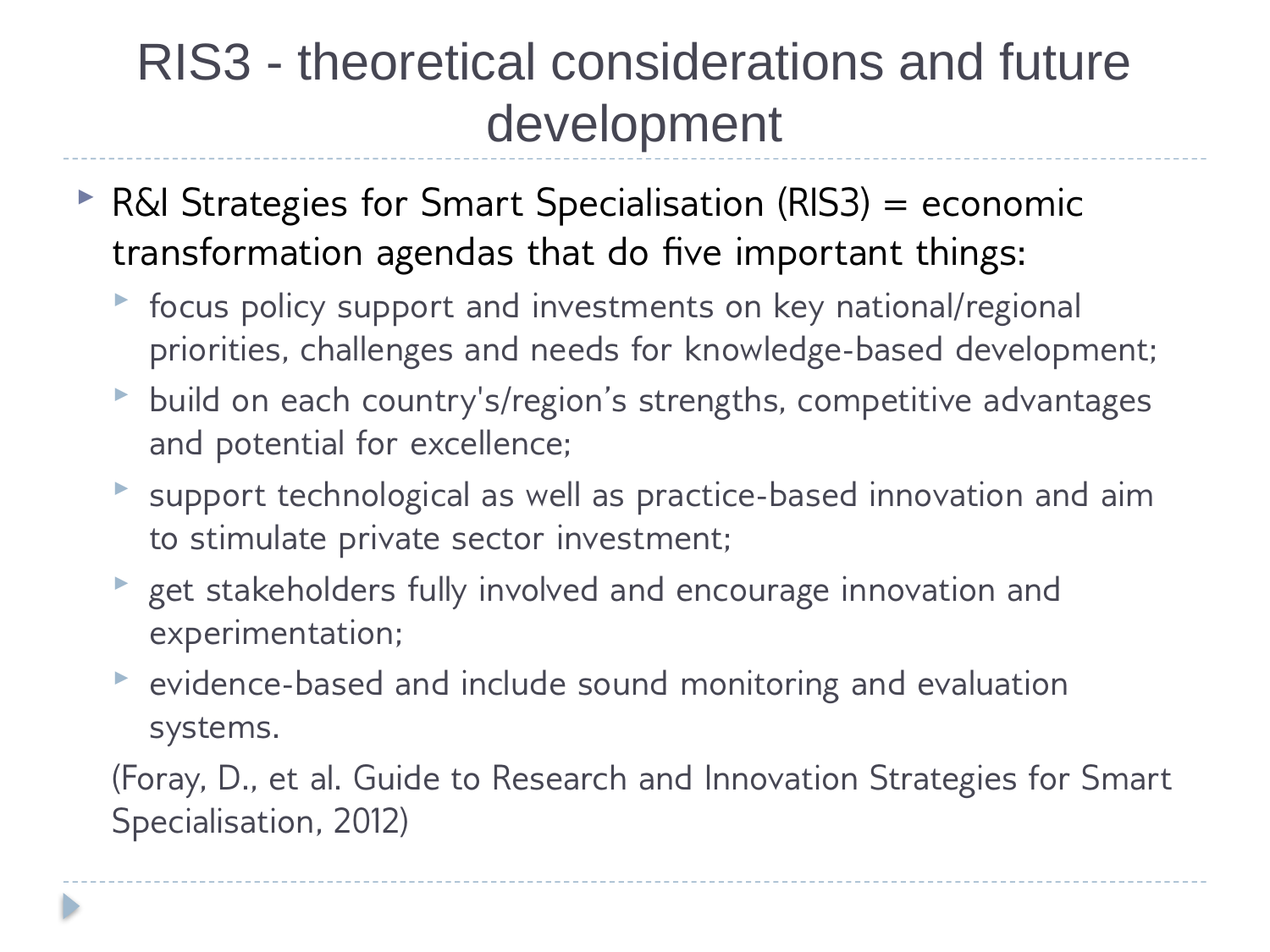

# RIS3 - theoretical considerations and future development
R&I Strategies for Smart Specialisation (RIS3) = economic transformation agendas that do five important things:
focus policy support and investments on key national/regional priorities, challenges and needs for knowledge-based development;
build on each country's/region’s strengths, competitive advantages and potential for excellence;
support technological as well as practice-based innovation and aim to stimulate private sector investment;
get stakeholders fully involved and encourage innovation and experimentation;
evidence-based and include sound monitoring and evaluation systems.
(Foray, D., et al. Guide to Research and Innovation Strategies for Smart Specialisation, 2012)